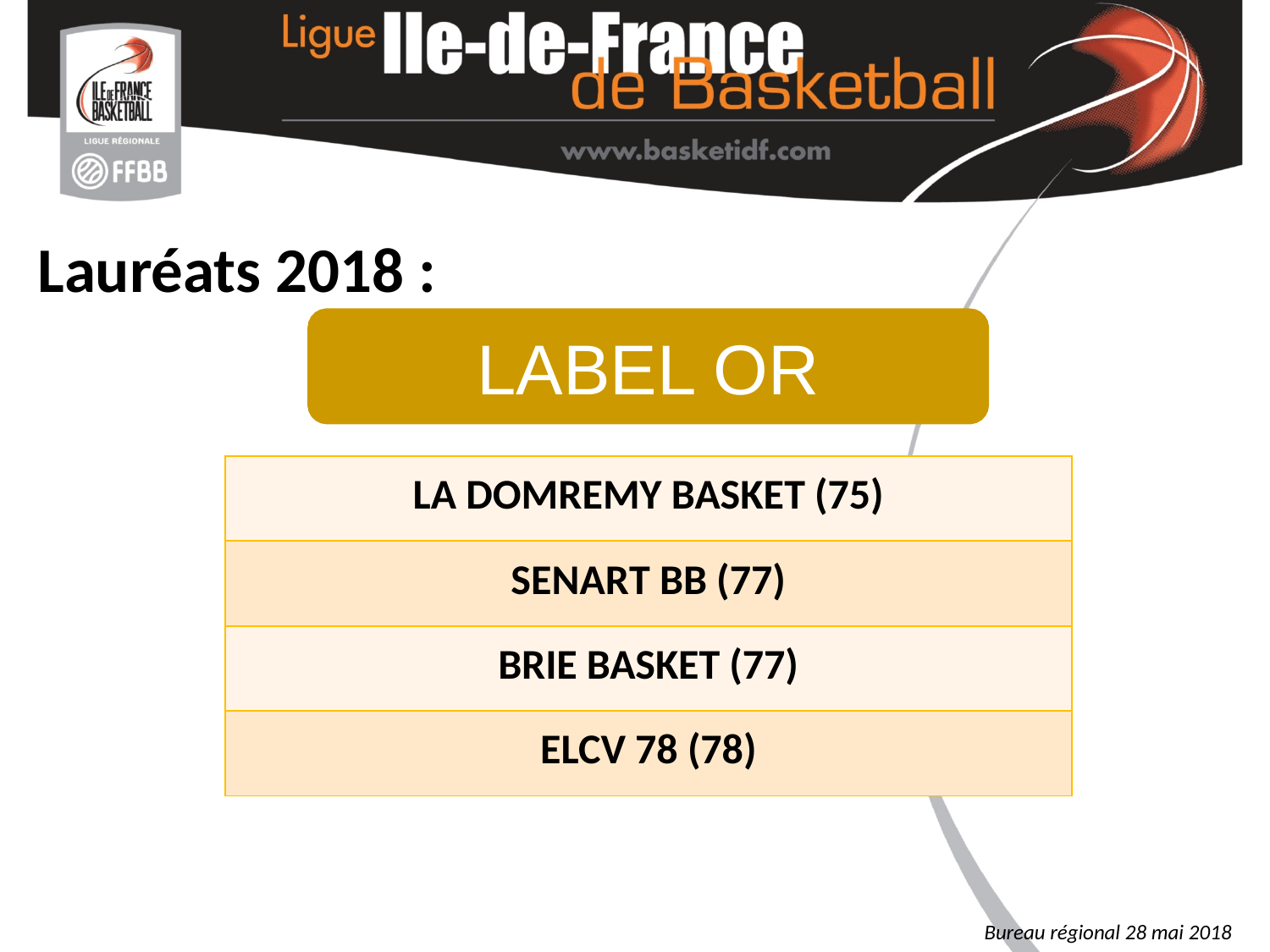

Lauréats 2018 :
LABEL OR
| LA DOMREMY BASKET (75) |
| --- |
| SENART BB (77) |
| BRIE BASKET (77) |
| ELCV 78 (78) |
Bureau régional 28 mai 2018